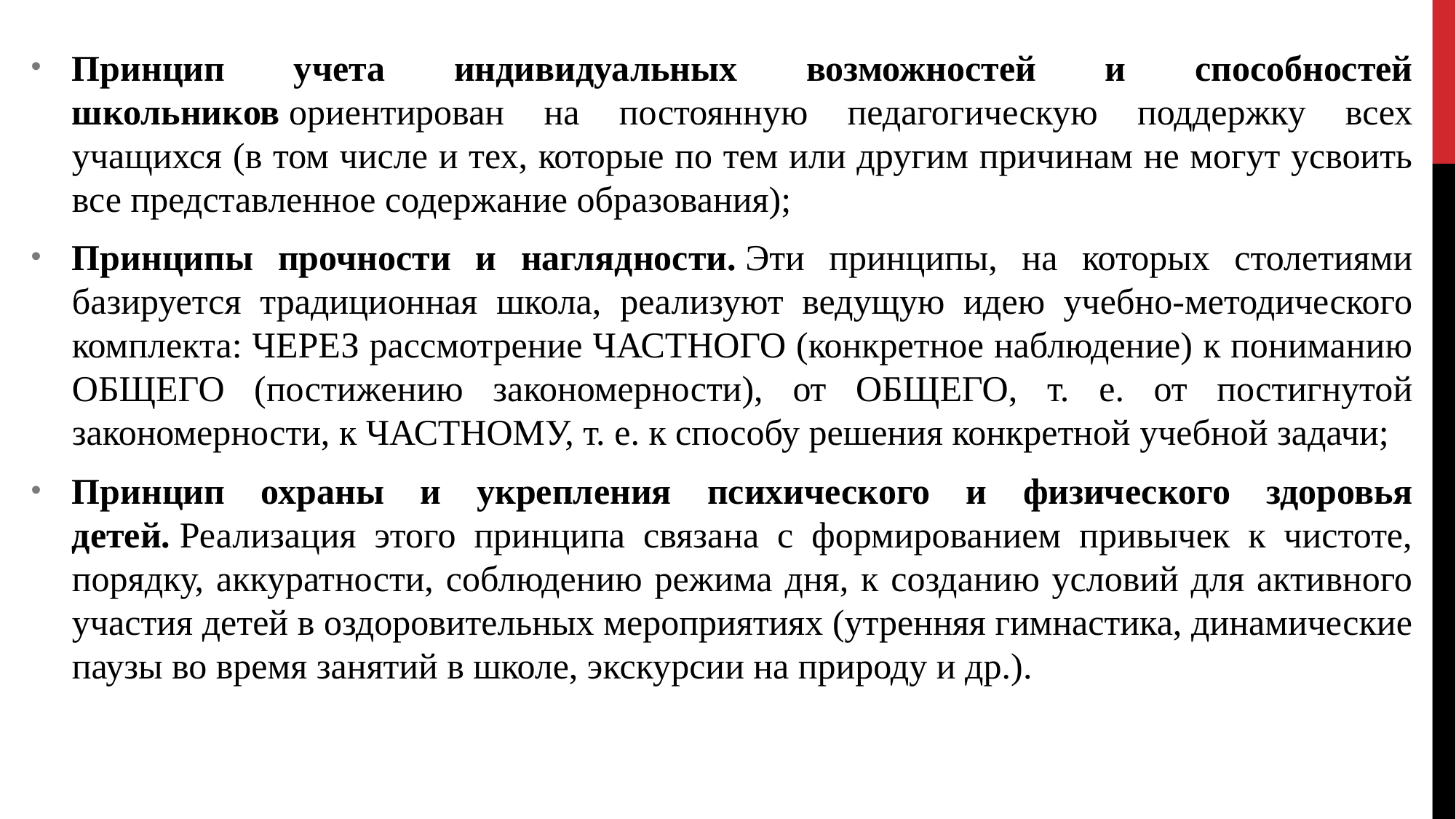

Принцип учета индивидуальных возможностей и способностей школьников ориентирован на постоянную педагогическую поддержку всех учащихся (в том числе и тех, которые по тем или другим причинам не могут усвоить все представленное содержание образования);
Принципы прочности и наглядности. Эти принципы, на которых столетиями базируется традиционная школа, реализуют ведущую идею учебно-методического комплекта: ЧЕРЕЗ рассмотрение ЧАСТНОГО (конкретное наблюдение) к пониманию ОБЩЕГО (постижению закономерности), от ОБЩЕГО, т. е. от постигнутой закономерности, к ЧАСТНОМУ, т. е. к способу решения конкретной учебной задачи;
Принцип охраны и укрепления психического и физического здоровья детей. Реализация этого принципа связана с формированием привычек к чистоте, порядку, аккуратности, соблюдению режима дня, к созданию условий для активного участия детей в оздоровительных мероприятиях (утренняя гимнастика, динамические паузы во время занятий в школе, экскурсии на природу и др.).